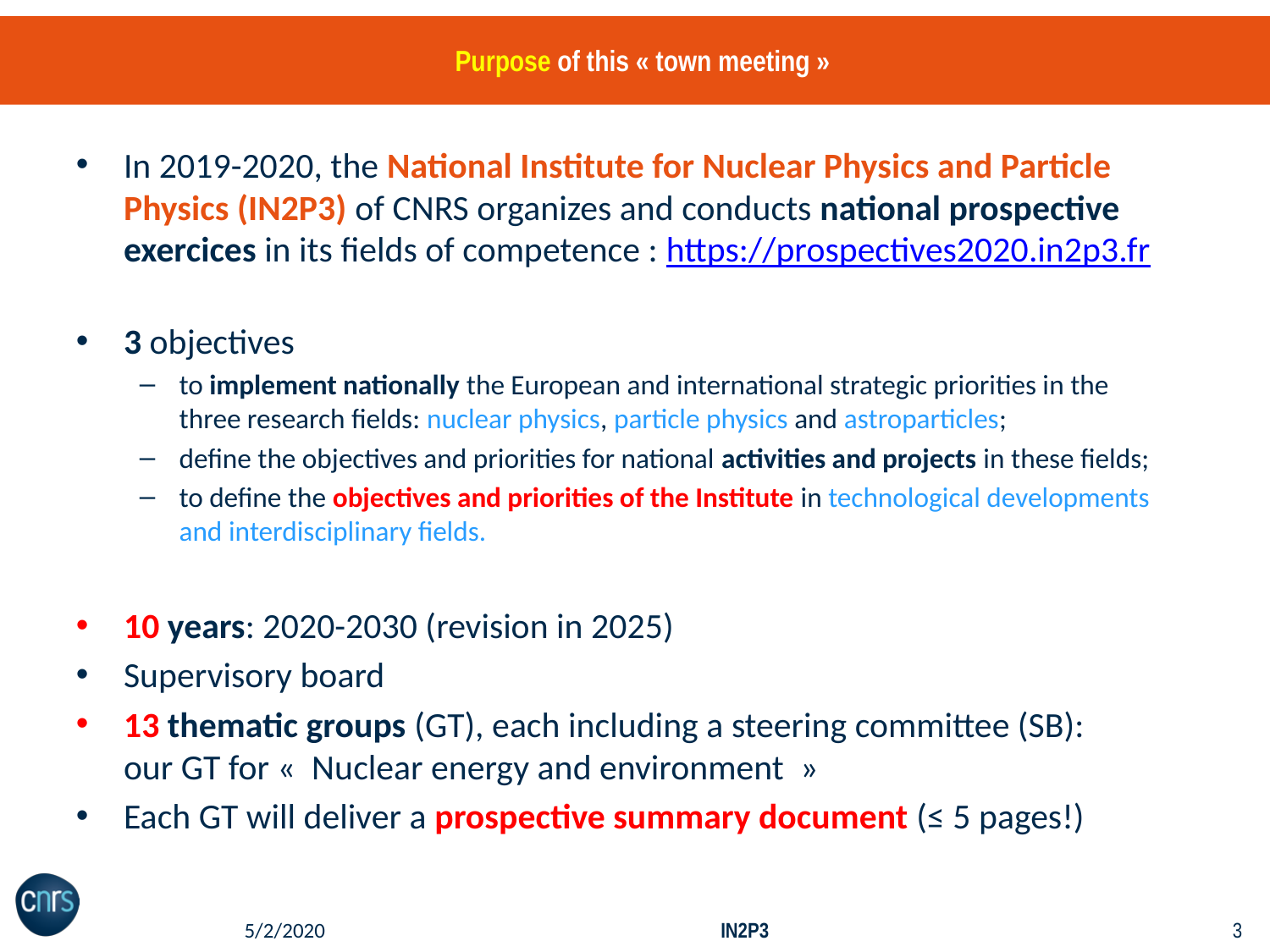

# Purpose of this « town meeting »
In 2019-2020, the National Institute for Nuclear Physics and Particle Physics (IN2P3) of CNRS organizes and conducts national prospective exercices in its fields of competence : https://prospectives2020.in2p3.fr
3 objectives
to implement nationally the European and international strategic priorities in the
three research fields: nuclear physics, particle physics and astroparticles;
define the objectives and priorities for national activities and projects in these fields;
to define the objectives and priorities of the Institute in technological developments and interdisciplinary fields.

10 years: 2020-2030 (revision in 2025)
Supervisory board
13 thematic groups (GT), each including a steering committee (SB):
our GT for «  Nuclear energy and environment  »
Each GT will deliver a prospective summary document (≤ 5 pages!)

5/2/2020
IN2P3
3